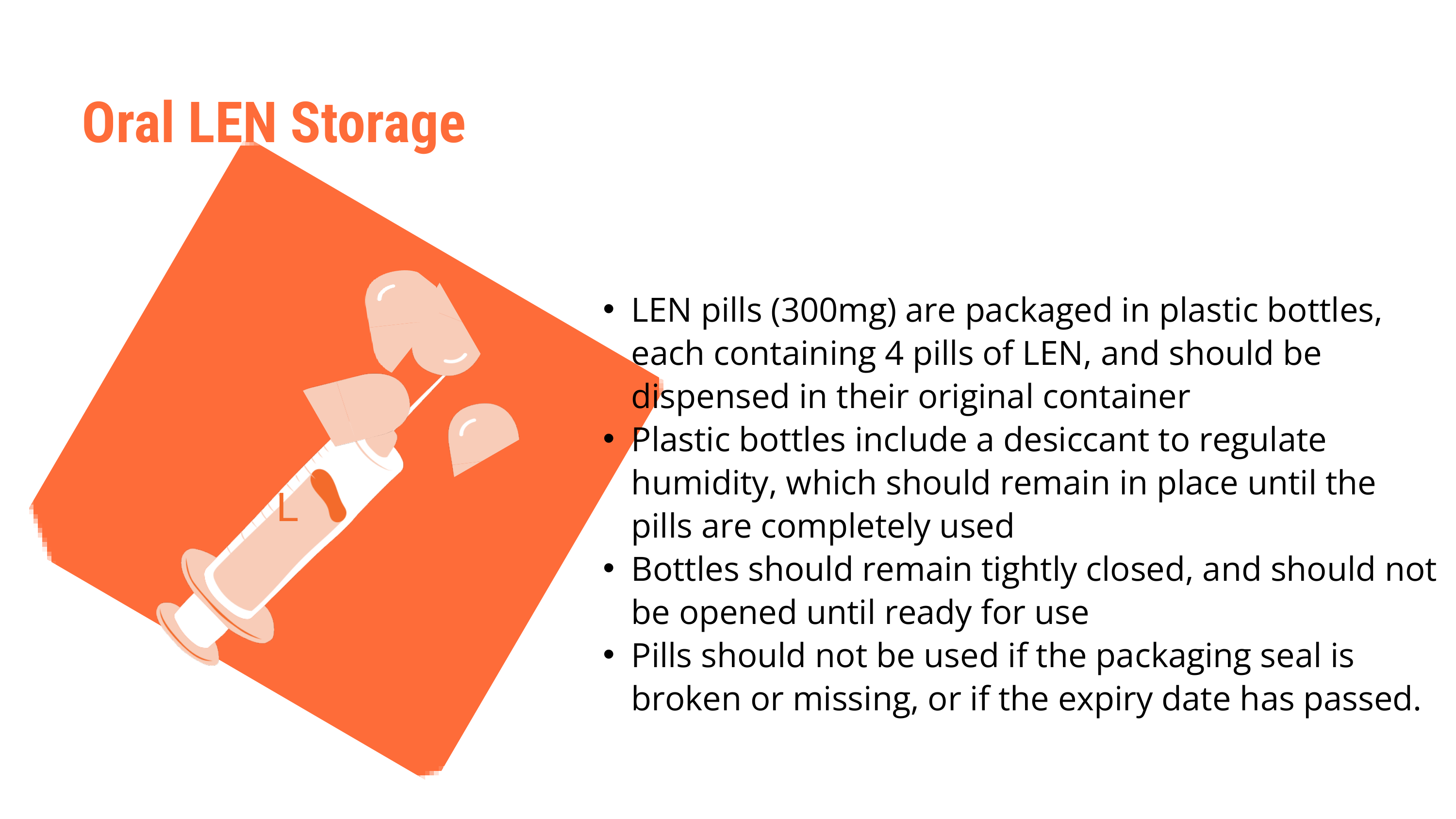

Oral LEN Storage

L

LEN pills (300mg) are packaged in plastic bottles, each containing 4 pills of LEN, and should be dispensed in their original container
Plastic bottles include a desiccant to regulate humidity, which should remain in place until the pills are completely used
Bottles should remain tightly closed, and should not be opened until ready for use
Pills should not be used if the packaging seal is broken or missing, or if the expiry date has passed.